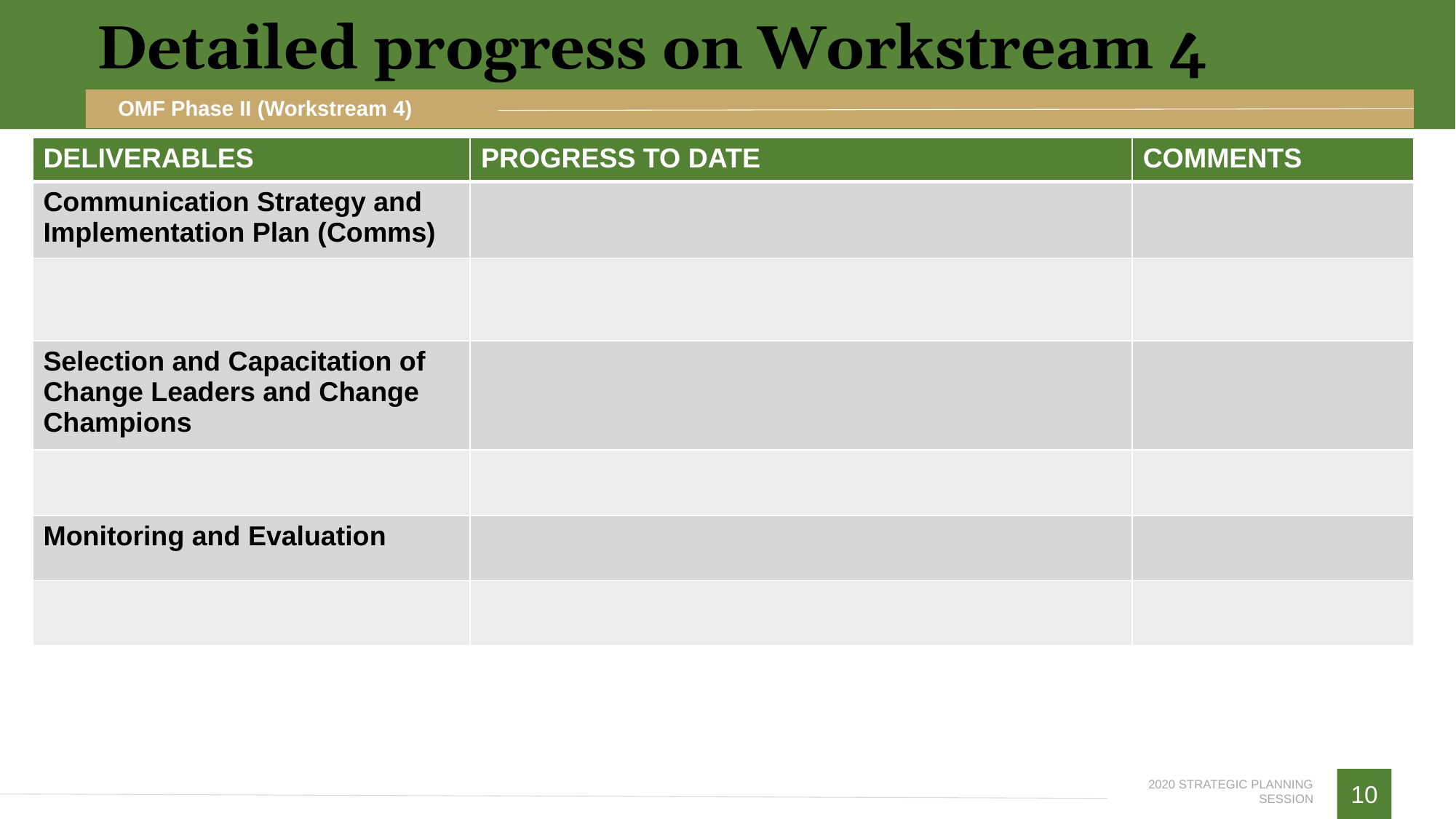

Detailed progress on Workstream 4

OMF Phase II (Workstream 4)
| DELIVERABLES | PROGRESS TO DATE | COMMENTS |
| --- | --- | --- |
| Communication Strategy and Implementation Plan (Comms) |  |  |
|  |  |  |
| Selection and Capacitation of Change Leaders and Change Champions |  |  |
|  |  |  |
| Monitoring and Evaluation |  |  |
|  |  |  |